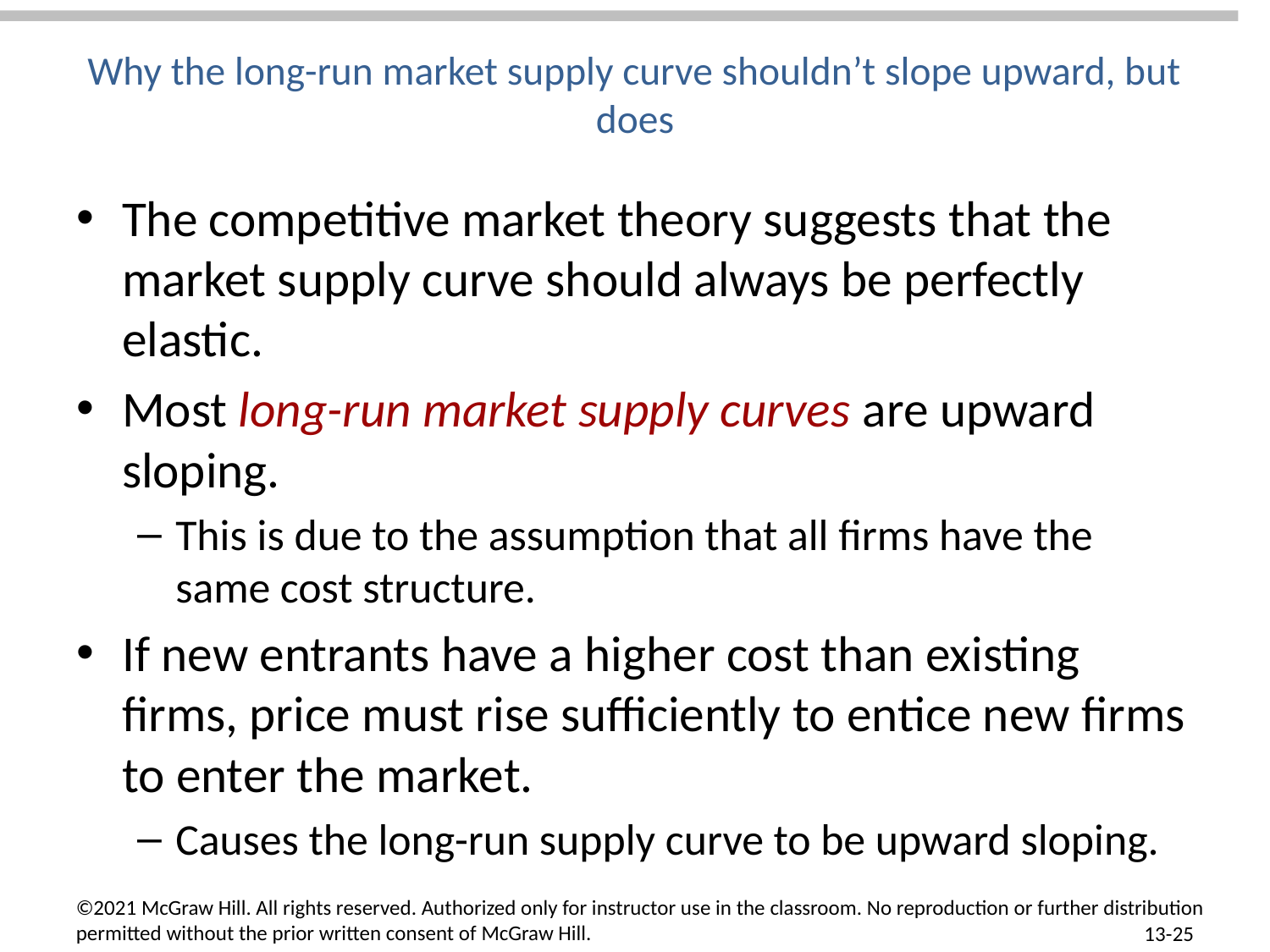

# Why the long-run market supply curve shouldn’t slope upward, but does
The competitive market theory suggests that the market supply curve should always be perfectly elastic.
Most long-run market supply curves are upward sloping.
This is due to the assumption that all firms have the same cost structure.
If new entrants have a higher cost than existing firms, price must rise sufficiently to entice new firms to enter the market.
Causes the long-run supply curve to be upward sloping.